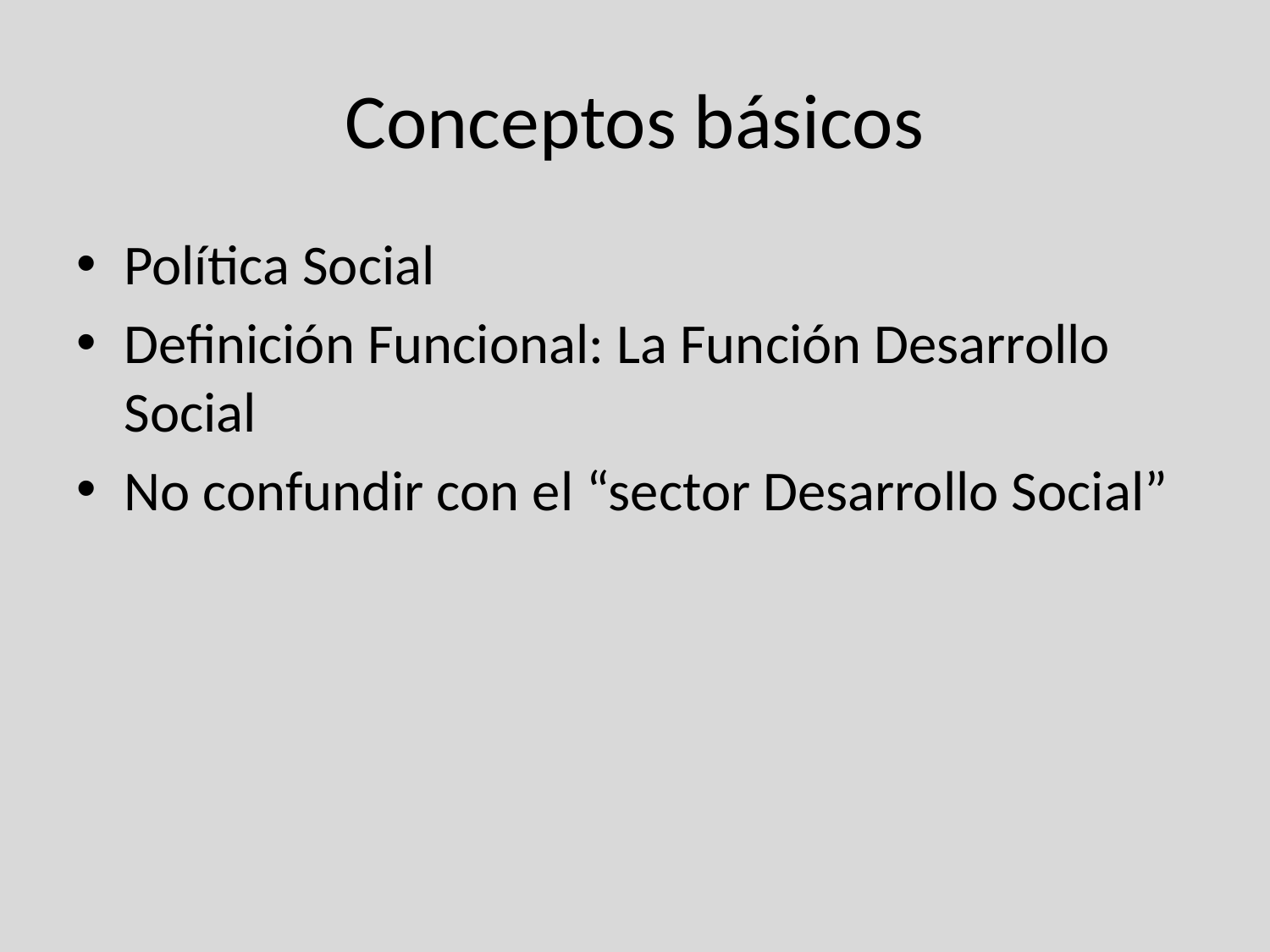

# Conceptos básicos
Política Social
Definición Funcional: La Función Desarrollo Social
No confundir con el “sector Desarrollo Social”